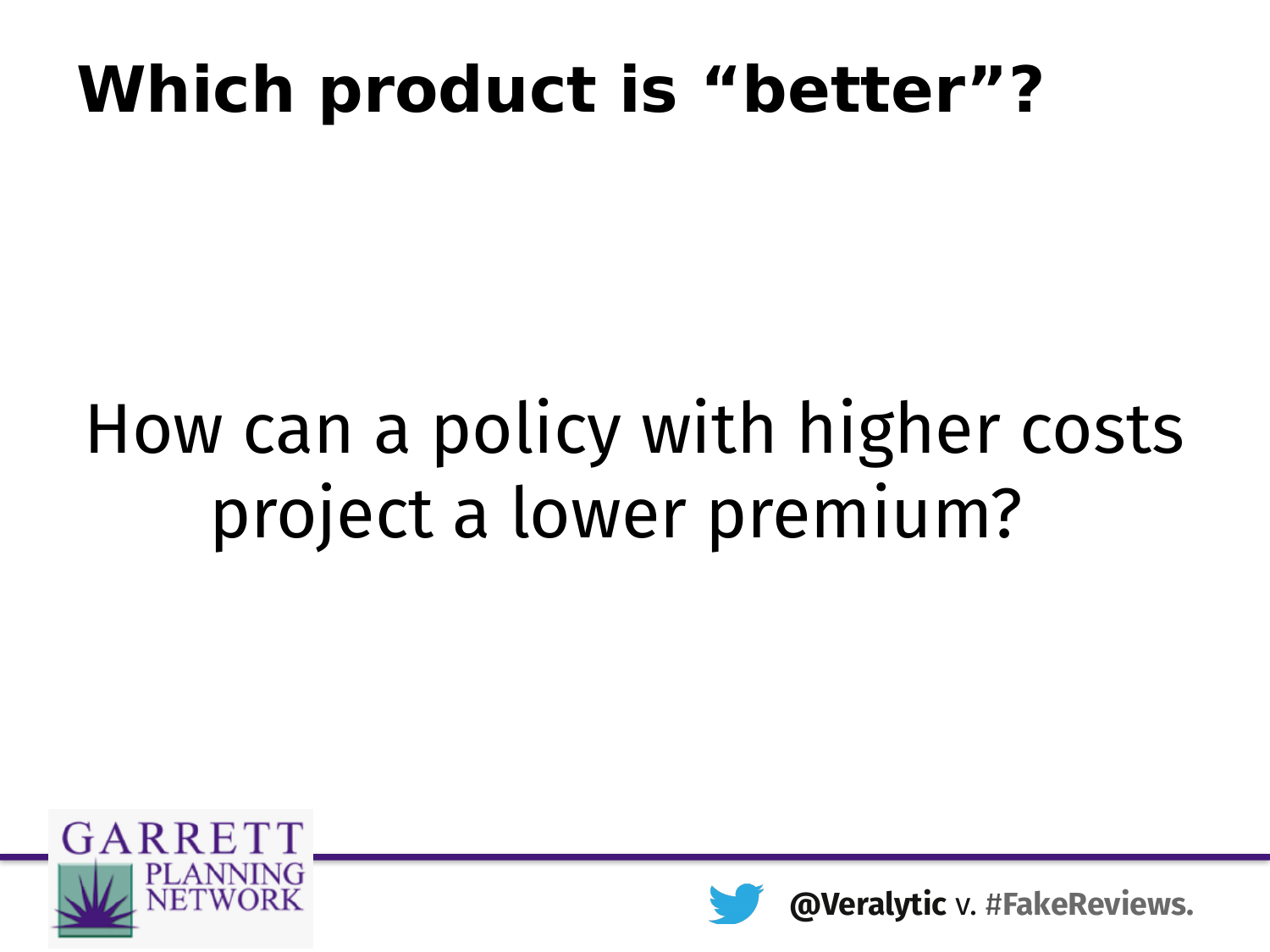

# Which product is “better”?
How can a policy with higher costs project a lower premium?